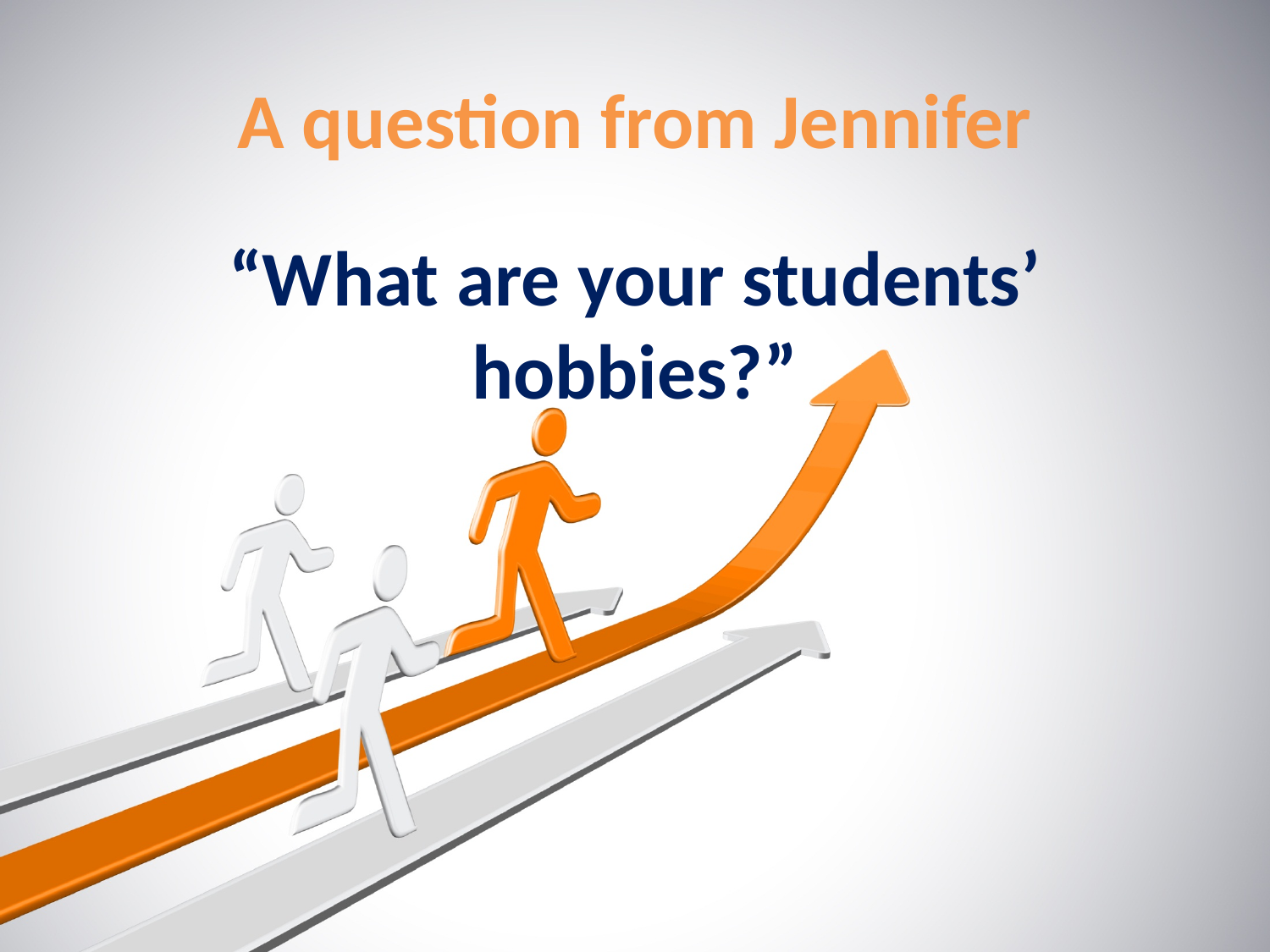

# A question from Jennifer
“What are your students’ hobbies?”